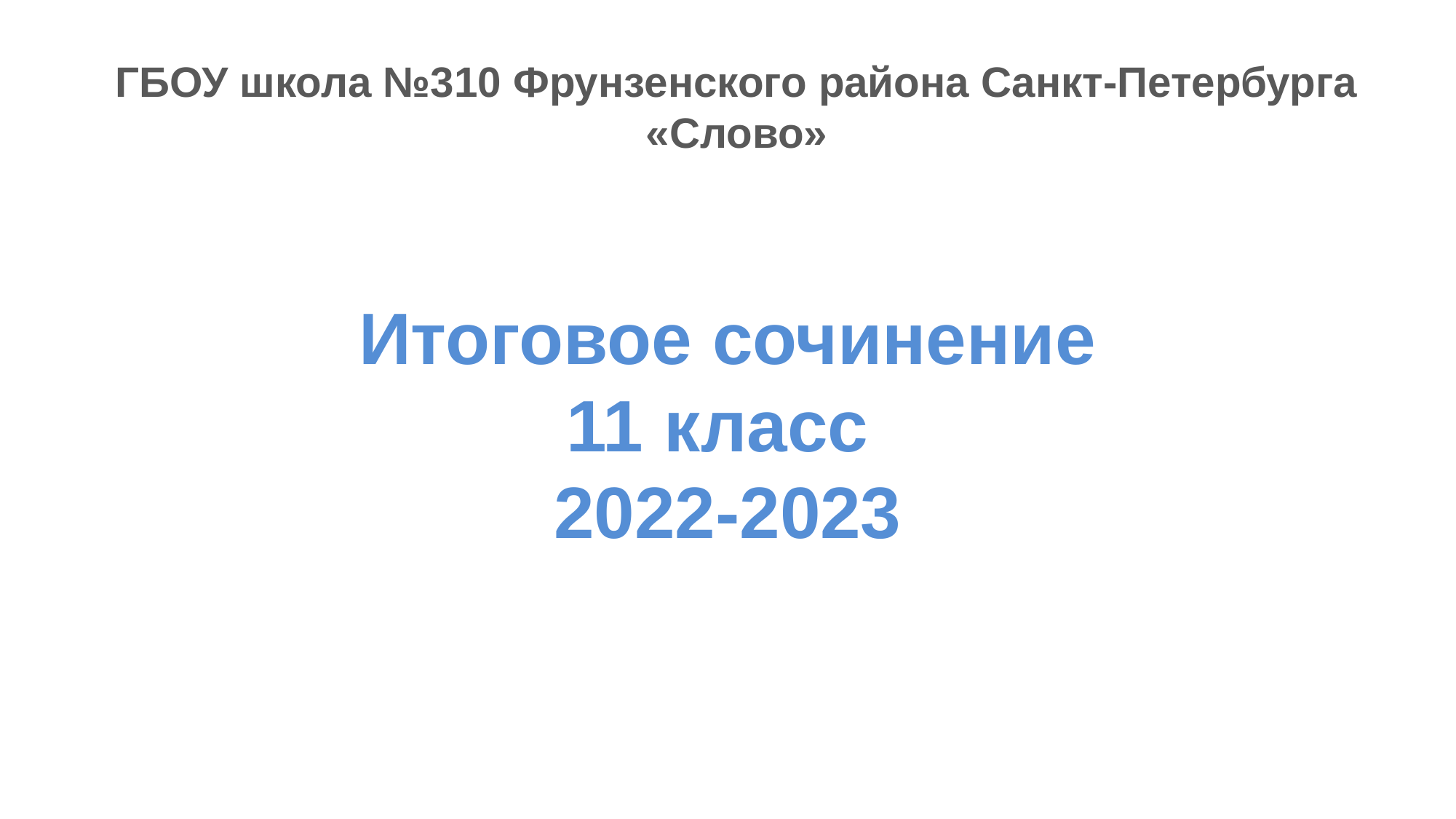

# ГБОУ школа №310 Фрунзенского района Санкт-Петербурга «Слово»
Итоговое сочинение
11 класс
2022-2023